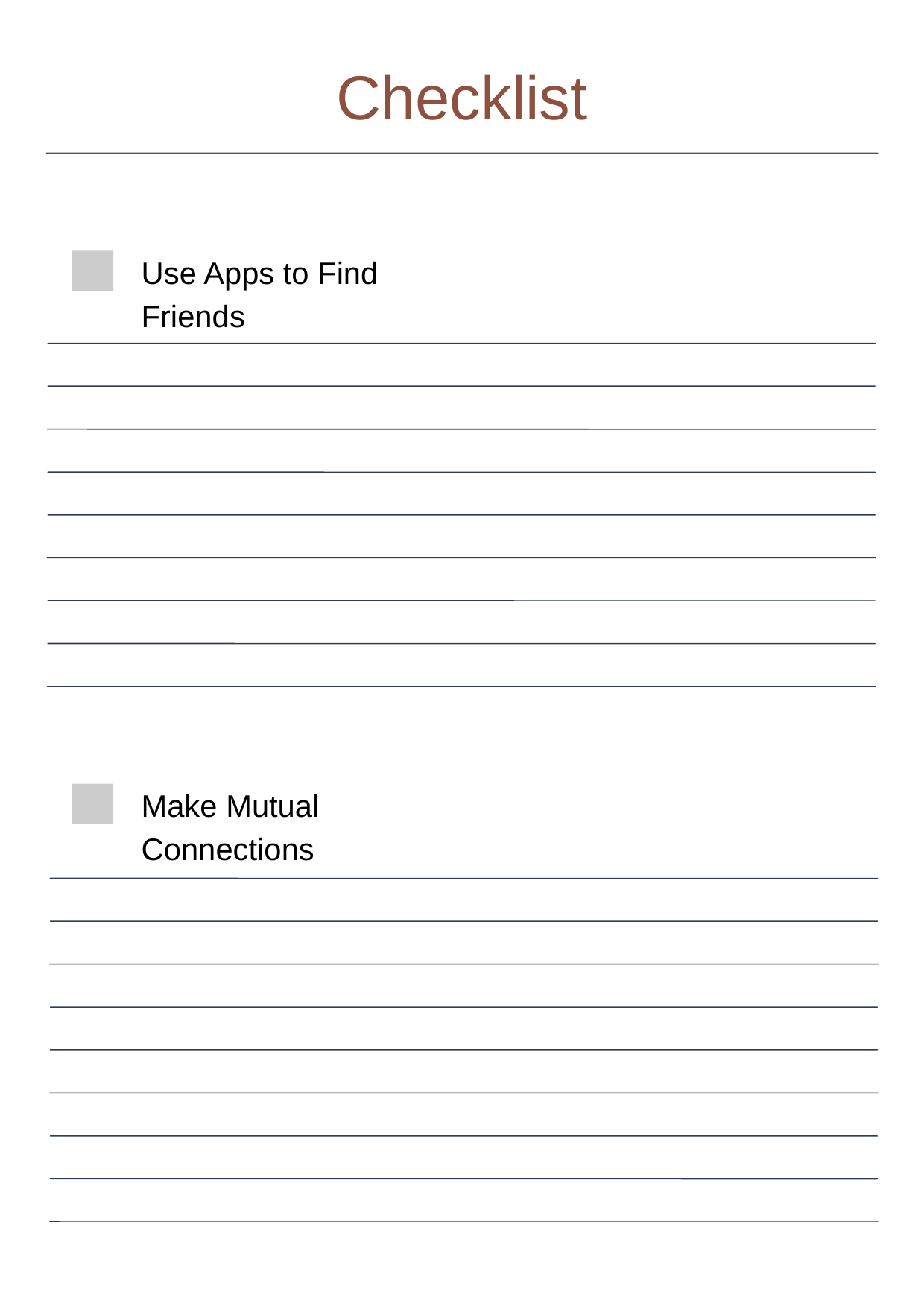

Checklist

Use Apps to Find Friends

Make Mutual Connections